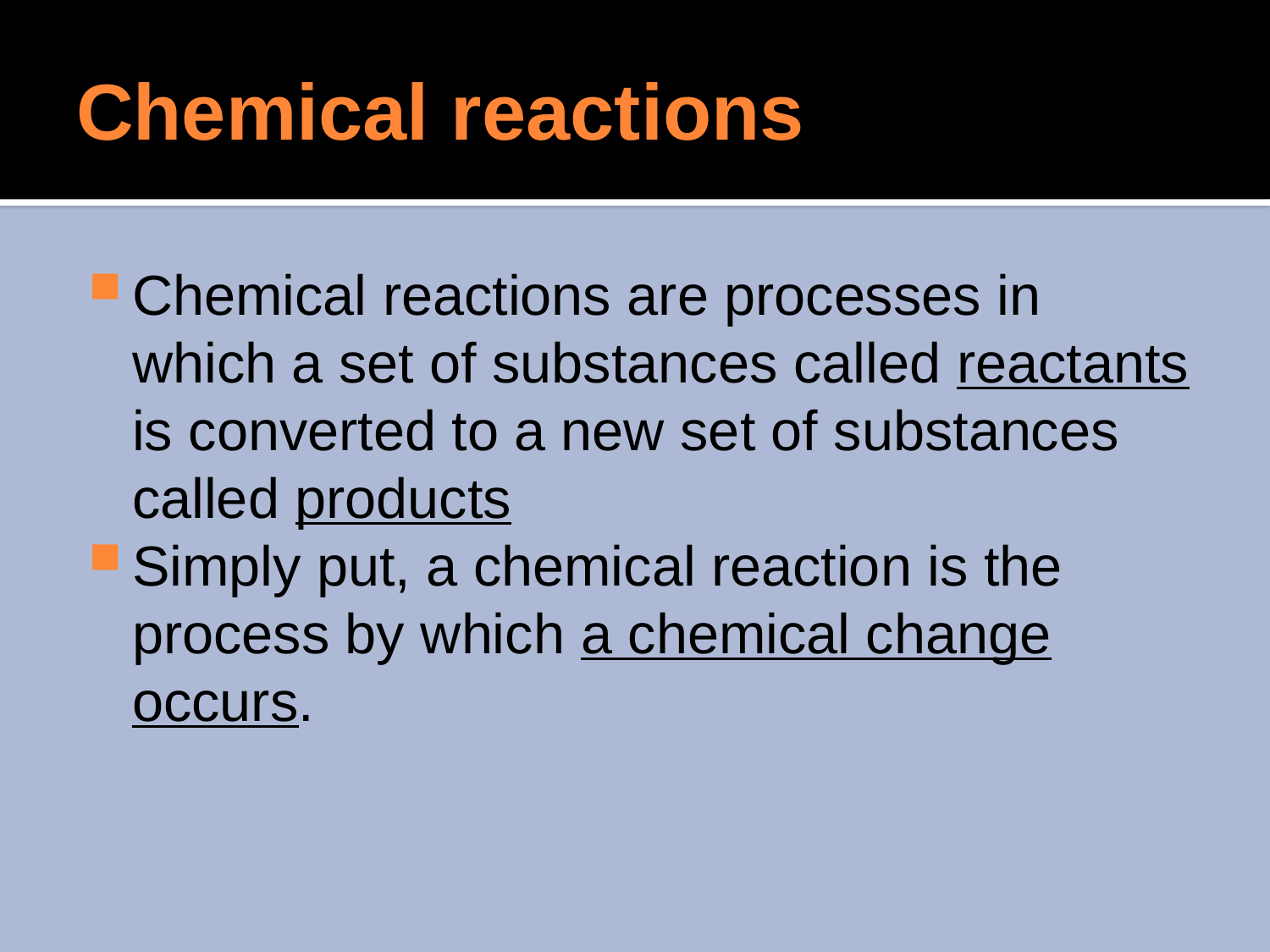

# Chemical reactions
Chemical reactions are processes in which a set of substances called reactants is converted to a new set of substances called products
Simply put, a chemical reaction is the process by which a chemical change occurs.